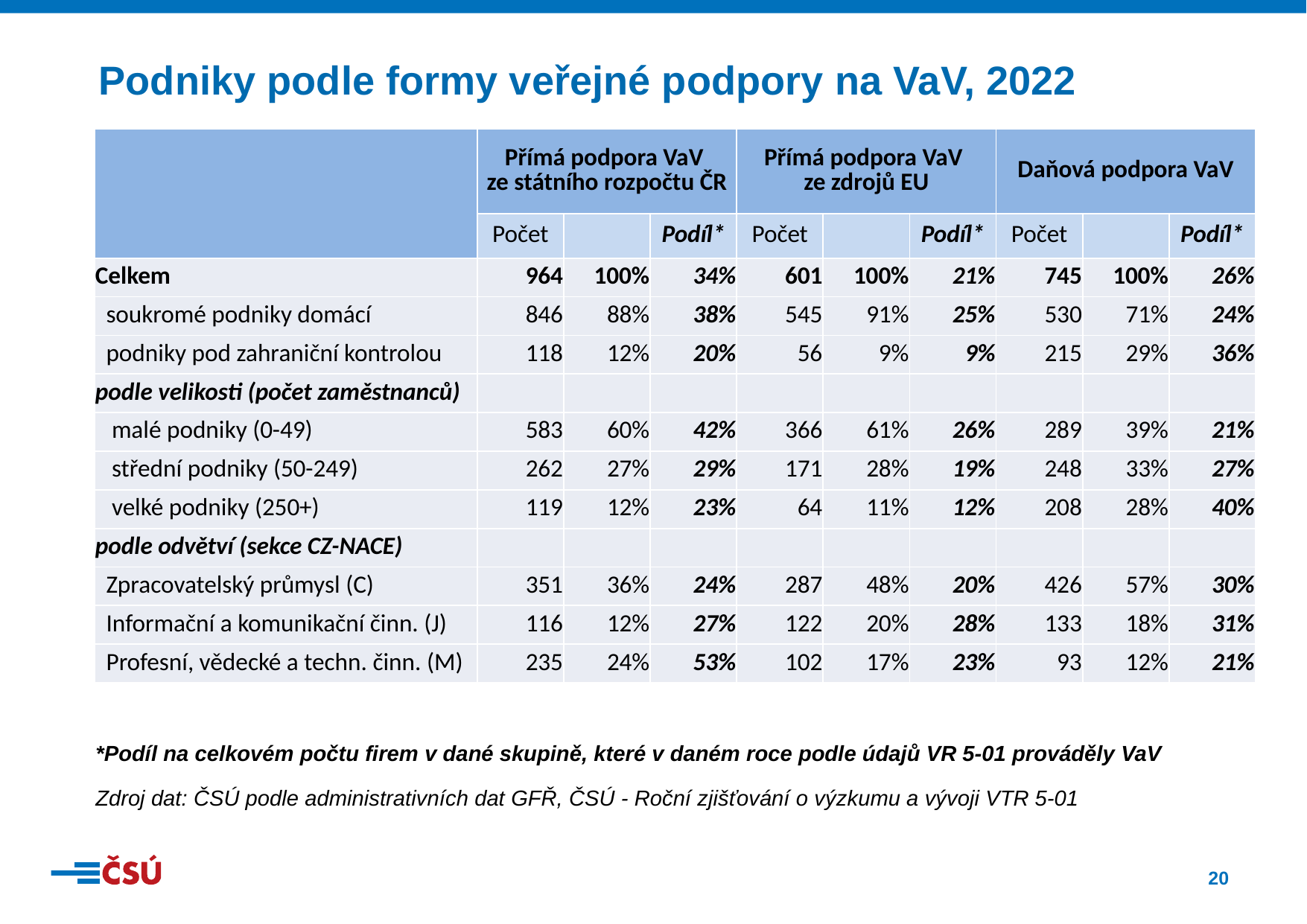

Podniky podle formy veřejné podpory na VaV, 2022
|  | Přímá podpora VaV ze státního rozpočtu ČR |  |  | Přímá podpora VaV ze zdrojů EU |  |  | Daňová podpora VaV |  |  |
| --- | --- | --- | --- | --- | --- | --- | --- | --- | --- |
|  | Počet |  | Podíl\* | Počet |  | Podíl\* | Počet |  | Podíl\* |
| Celkem | 964 | 100% | 34% | 601 | 100% | 21% | 745 | 100% | 26% |
| soukromé podniky domácí | 846 | 88% | 38% | 545 | 91% | 25% | 530 | 71% | 24% |
| podniky pod zahraniční kontrolou | 118 | 12% | 20% | 56 | 9% | 9% | 215 | 29% | 36% |
| podle velikosti (počet zaměstnanců) |  |  |  |  |  |  |  |  |  |
| malé podniky (0-49) | 583 | 60% | 42% | 366 | 61% | 26% | 289 | 39% | 21% |
| střední podniky (50-249) | 262 | 27% | 29% | 171 | 28% | 19% | 248 | 33% | 27% |
| velké podniky (250+) | 119 | 12% | 23% | 64 | 11% | 12% | 208 | 28% | 40% |
| podle odvětví (sekce CZ-NACE) |  |  |  |  |  |  |  |  |  |
| Zpracovatelský průmysl (C) | 351 | 36% | 24% | 287 | 48% | 20% | 426 | 57% | 30% |
| Informační a komunikační činn. (J) | 116 | 12% | 27% | 122 | 20% | 28% | 133 | 18% | 31% |
| Profesní, vědecké a techn. činn. (M) | 235 | 24% | 53% | 102 | 17% | 23% | 93 | 12% | 21% |
*Podíl na celkovém počtu firem v dané skupině, které v daném roce podle údajů VR 5-01 prováděly VaV
Zdroj dat: ČSÚ podle administrativních dat GFŘ, ČSÚ - Roční zjišťování o výzkumu a vývoji VTR 5-01